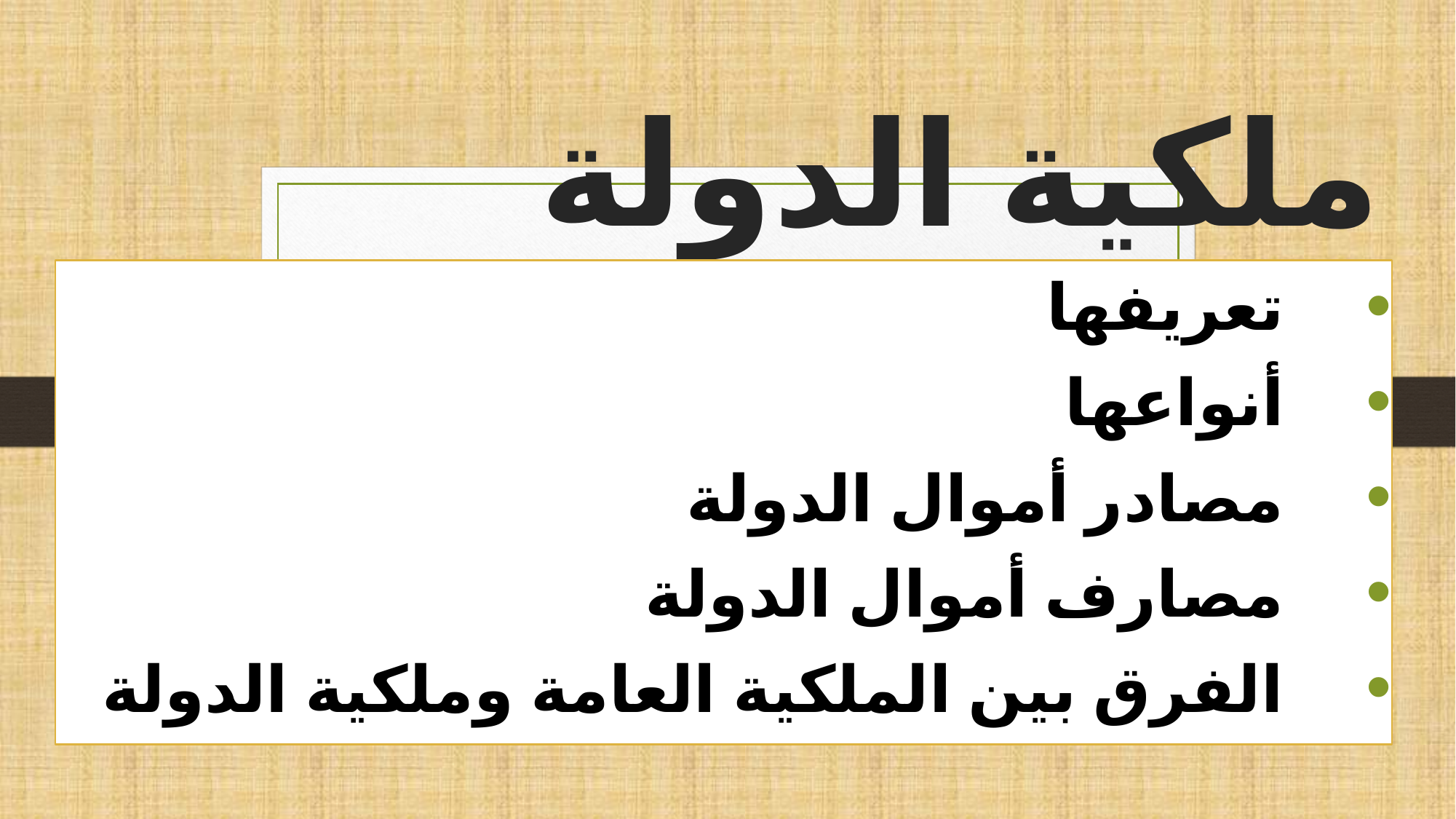

# ملكية الدولة
تعريفها
أنواعها
مصادر أموال الدولة
مصارف أموال الدولة
الفرق بين الملكية العامة وملكية الدولة